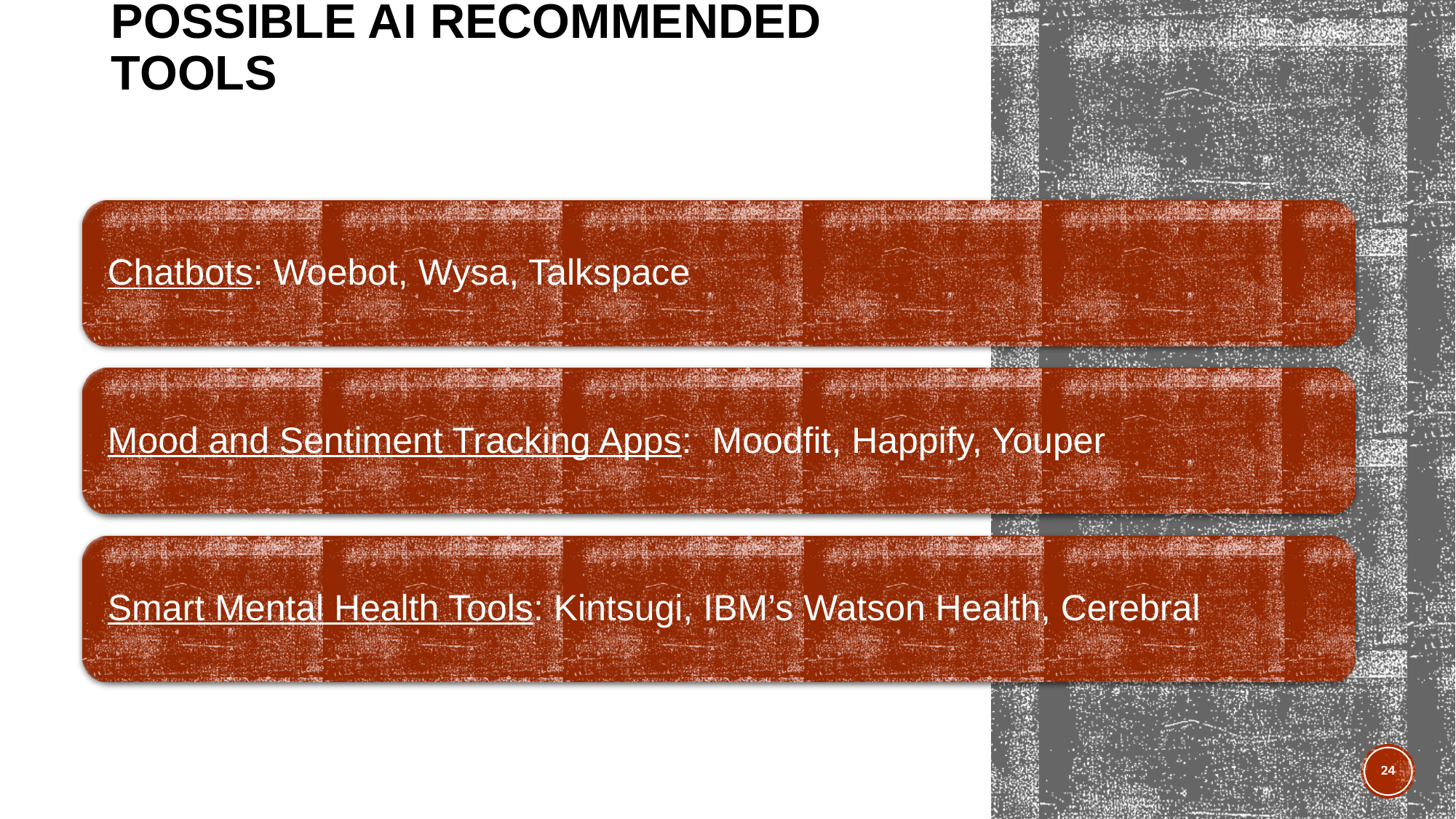

# Possible AI Recommended Tools
Chatbots: Woebot, Wysa, Talkspace
Mood and Sentiment Tracking Apps:  Moodfit, Happify, Youper
Smart Mental Health Tools: Kintsugi, IBM’s Watson Health, Cerebral
24